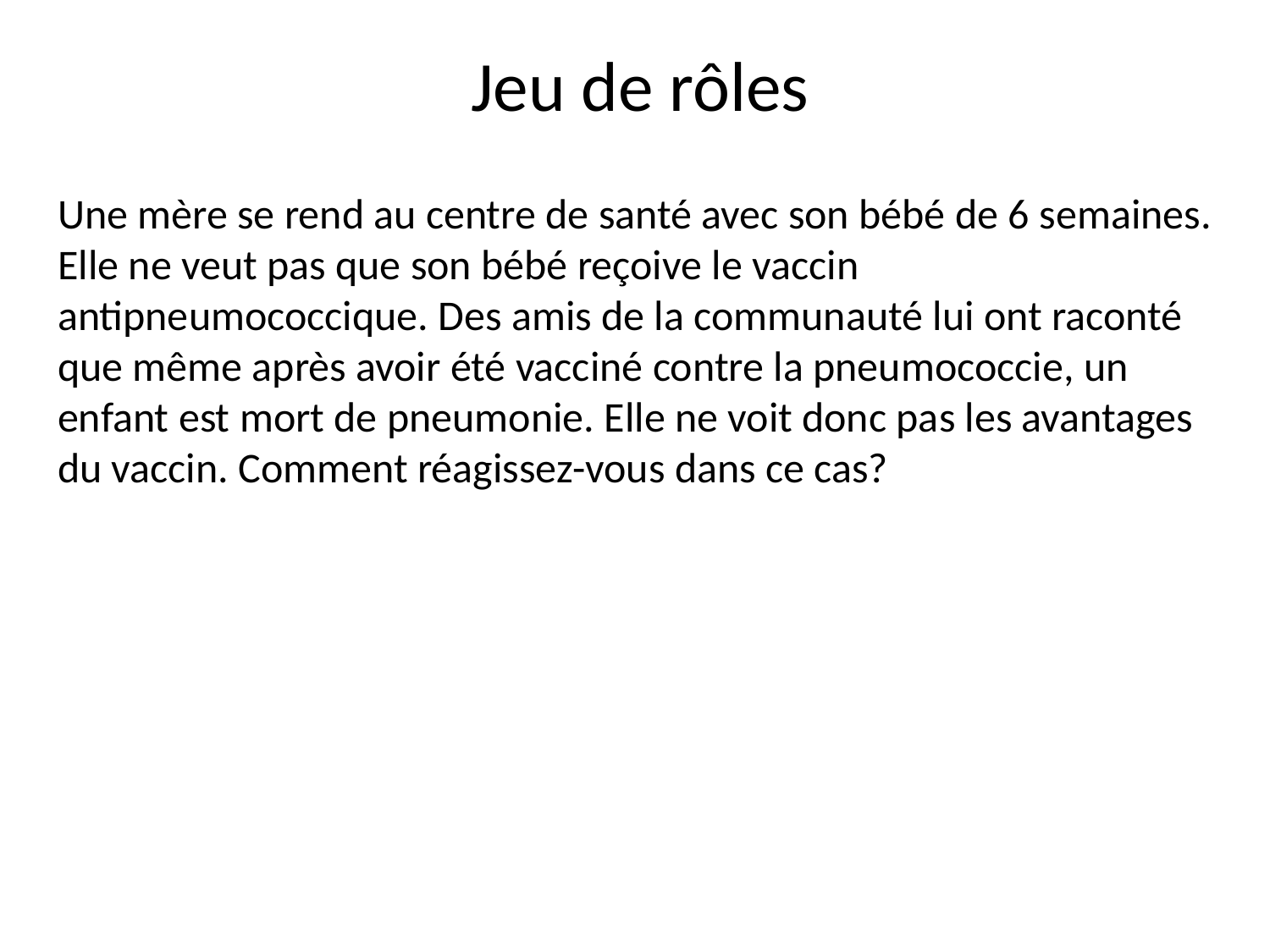

# Jeu de rôles
Une mère se rend au centre de santé avec son bébé de 6 semaines. Elle ne veut pas que son bébé reçoive le vaccin antipneumococcique. Des amis de la communauté lui ont raconté que même après avoir été vacciné contre la pneumococcie, un enfant est mort de pneumonie. Elle ne voit donc pas les avantages du vaccin. Comment réagissez-vous dans ce cas?